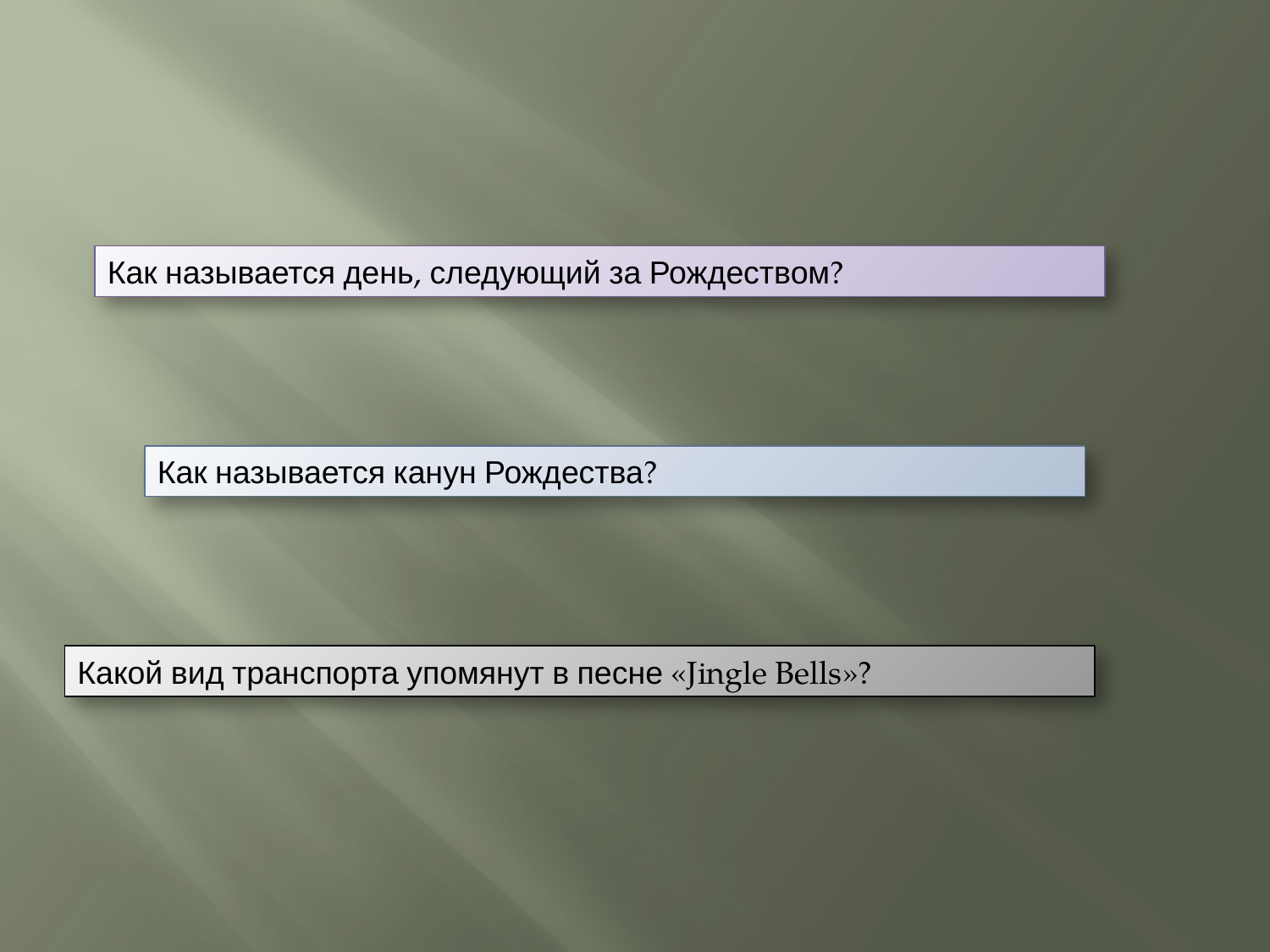

Как называется день, следующий за Рождеством?
Как называется канун Рождества?
Какой вид транспорта упомянут в песне «Jingle Bells»?